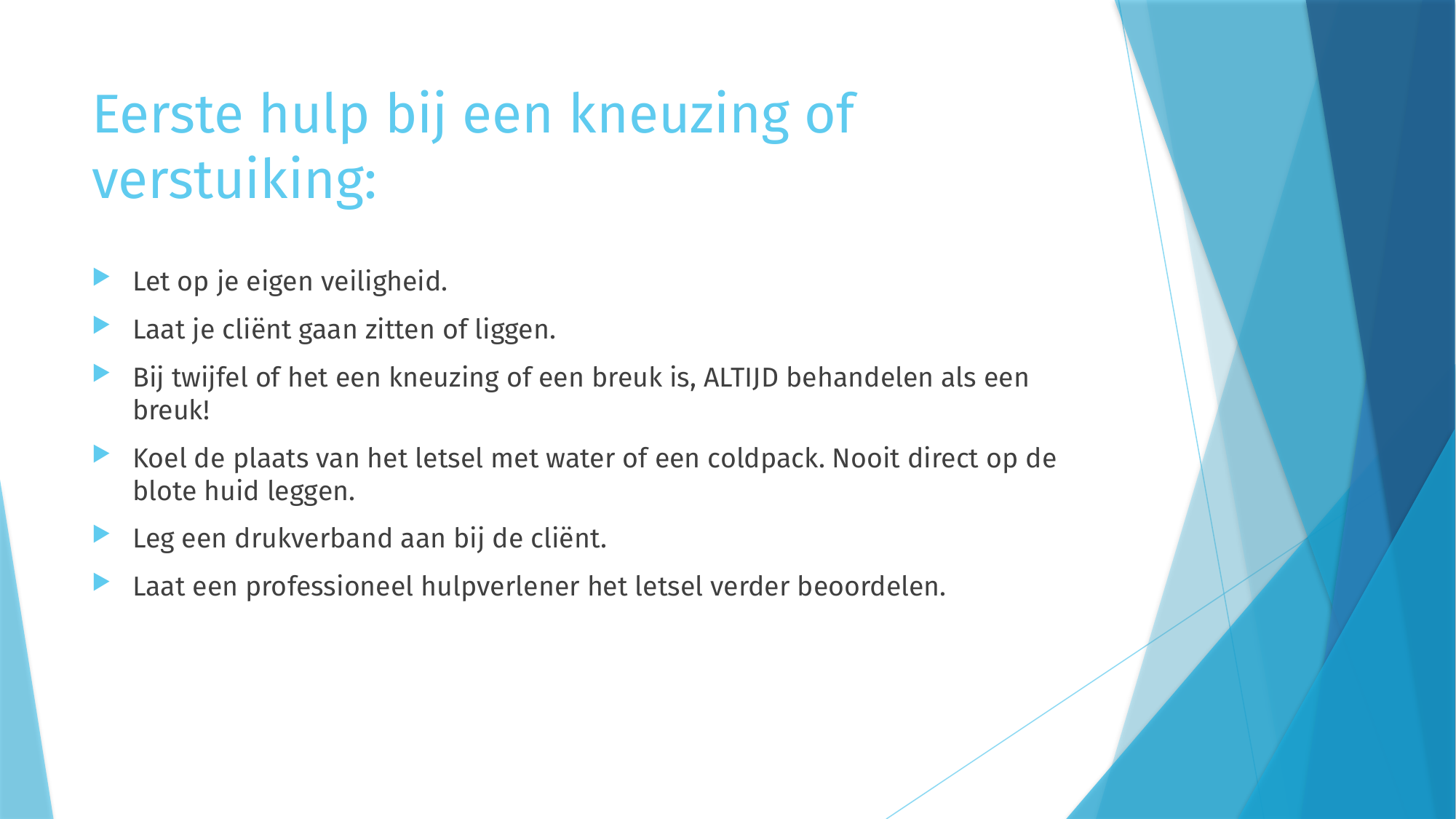

# Eerste hulp bij een kneuzing of verstuiking:
Let op je eigen veiligheid.
Laat je cliënt gaan zitten of liggen.
Bij twijfel of het een kneuzing of een breuk is, ALTIJD behandelen als een breuk!
Koel de plaats van het letsel met water of een coldpack. Nooit direct op de blote huid leggen.
Leg een drukverband aan bij de cliënt.
Laat een professioneel hulpverlener het letsel verder beoordelen.